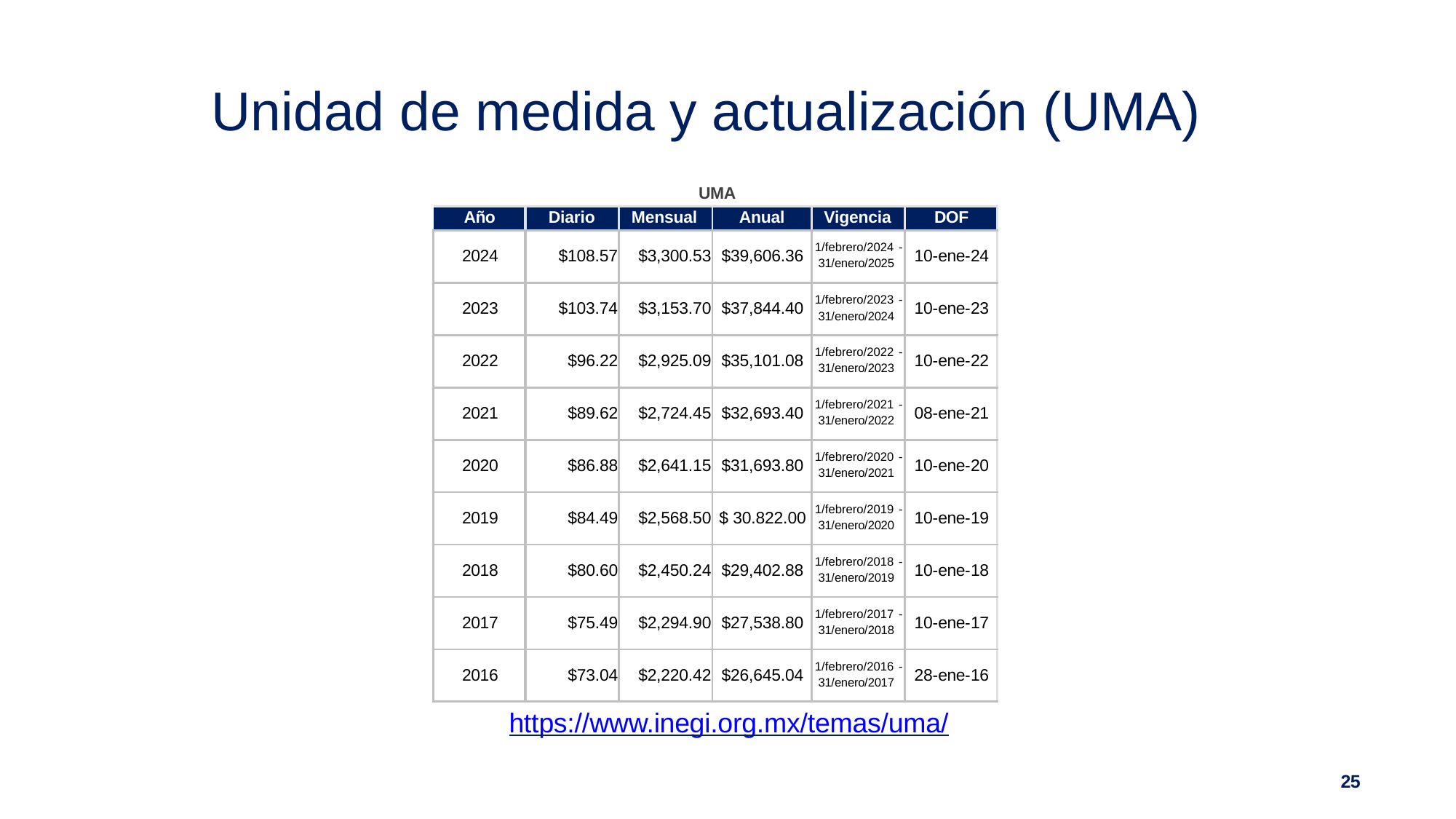

# Unidad de medida y actualización (UMA)

| UMA |  |  |  |  |  |  |  |
| --- | --- | --- | --- | --- | --- | --- | --- |
|  | Año | Diario | Mensual | Anual | Vigencia | DOF |  |
|  | 2024 | $108.57 | $3,300.53 | $39,606.36 | 1/febrero/2024 - 31/enero/2025 | 10-ene-24 |  |
|  | 2023 | $103.74 | $3,153.70 | $37,844.40 | 1/febrero/2023 - 31/enero/2024 | 10-ene-23 |  |
|  | 2022 | $96.22 | $2,925.09 | $35,101.08 | 1/febrero/2022 - 31/enero/2023 | 10-ene-22 |  |
|  | 2021 | $89.62 | $2,724.45 | $32,693.40 | 1/febrero/2021 - 31/enero/2022 | 08-ene-21 |  |
|  | 2020 | $86.88 | $2,641.15 | $31,693.80 | 1/febrero/2020 - 31/enero/2021 | 10-ene-20 |  |
|  | 2019 | $84.49 | $2,568.50 | $ 30.822.00 | 1/febrero/2019 - 31/enero/2020 | 10-ene-19 |  |
|  | 2018 | $80.60 | $2,450.24 | $29,402.88 | 1/febrero/2018 - 31/enero/2019 | 10-ene-18 |  |
|  | 2017 | $75.49 | $2,294.90 | $27,538.80 | 1/febrero/2017 - 31/enero/2018 | 10-ene-17 |  |
|  | 2016 | $73.04 | $2,220.42 | $26,645.04 | 1/febrero/2016 - 31/enero/2017 | 28-ene-16 |  |
https://www.inegi.org.mx/temas/uma/
25